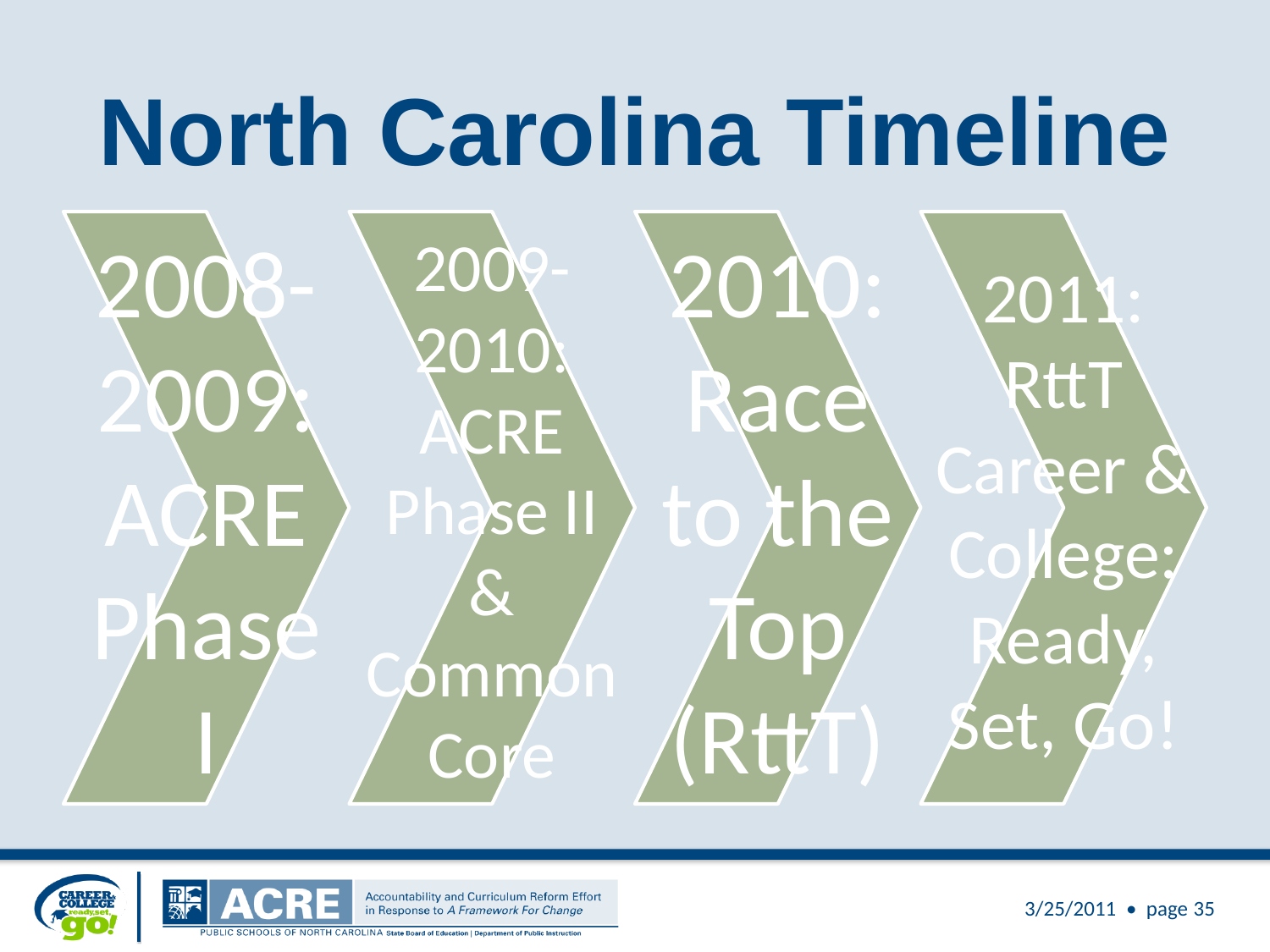

# North Carolina Timeline

3/25/2011  •  page 35